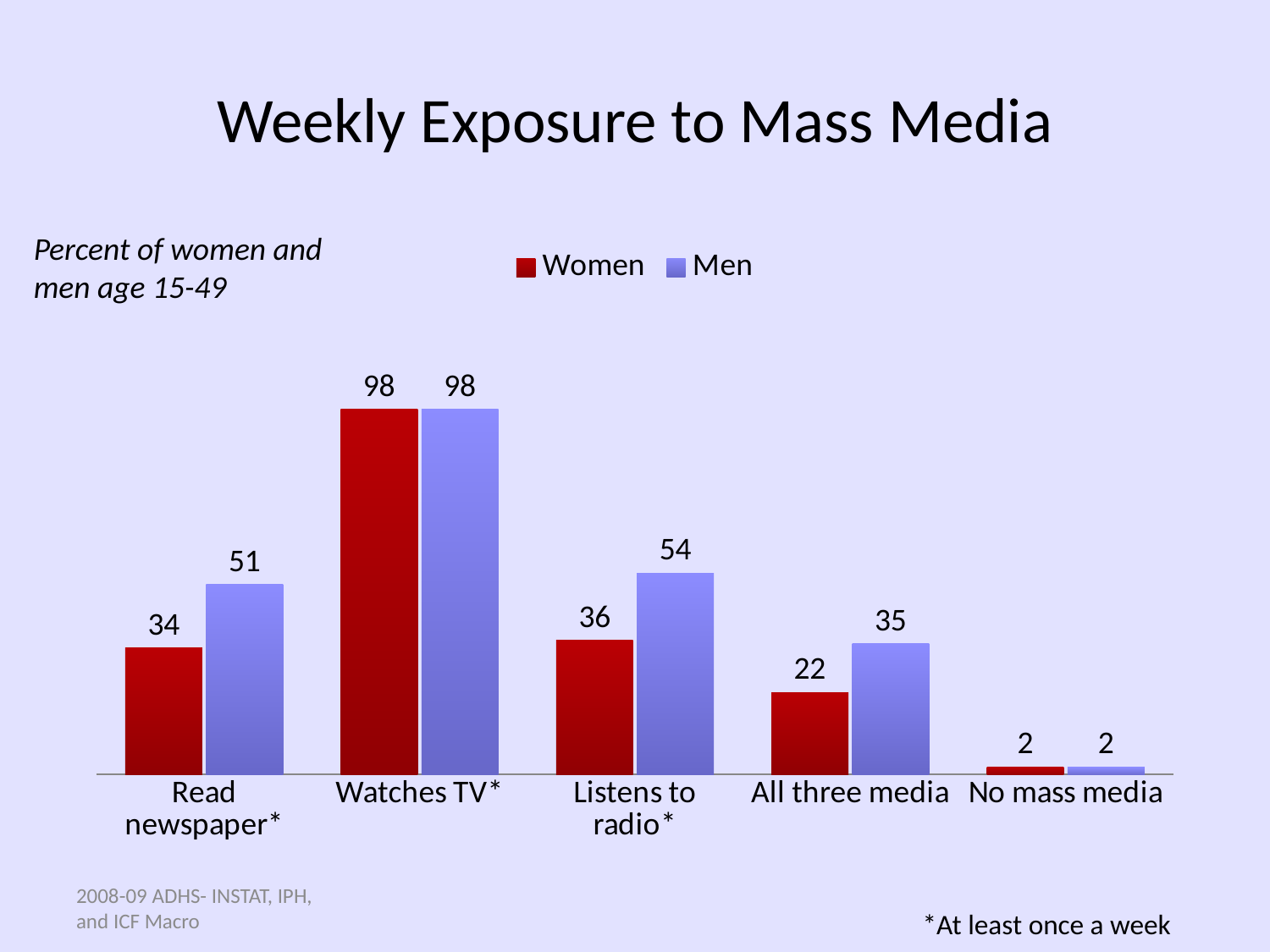

# Weekly Exposure to Mass Media
Percent of women and men age 15-49

### Chart

| Category | Women | Men |
|---|---|---|
| Read newspaper* | 34.0 | 51.0 |
| Watches TV* | 98.0 | 98.0 |
| Listens to radio* | 36.0 | 54.0 |
| All three media | 22.0 | 35.0 |
| No mass media | 2.0 | 2.0 |
2008-09 ADHS- INSTAT, IPH, and ICF Macro
*At least once a week